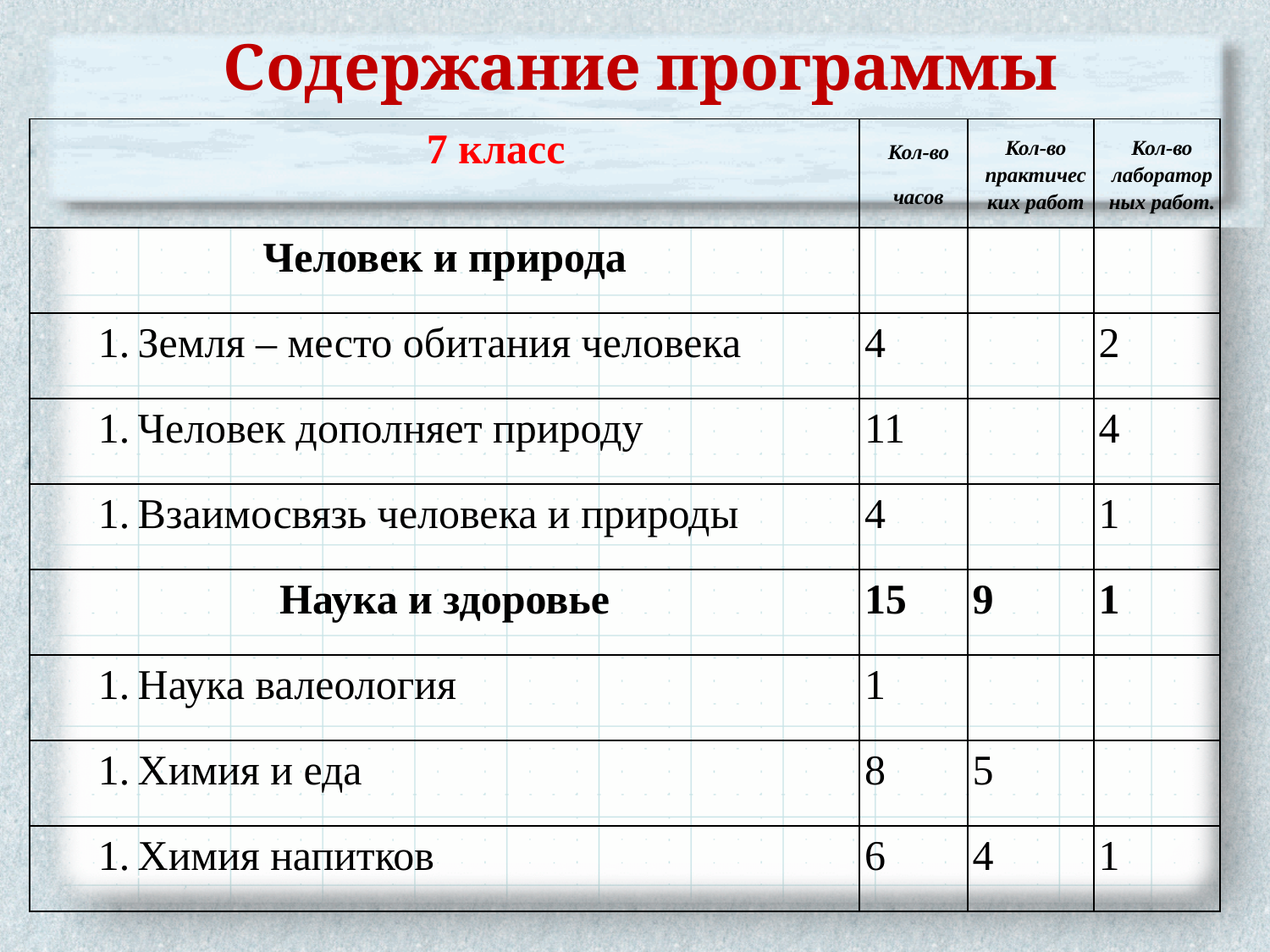

# Содержание программы
| 7 класс | Кол-во часов | Кол-во практических работ | Кол-во лабораторных работ. |
| --- | --- | --- | --- |
| Человек и природа |  |  |  |
| Земля – место обитания человека | 4 |  | 2 |
| Человек дополняет природу | 11 |  | 4 |
| Взаимосвязь человека и природы | 4 |  | 1 |
| Наука и здоровье | 15 | 9 | 1 |
| Наука валеология | 1 |  |  |
| Химия и еда | 8 | 5 |  |
| Химия напитков | 6 | 4 | 1 |